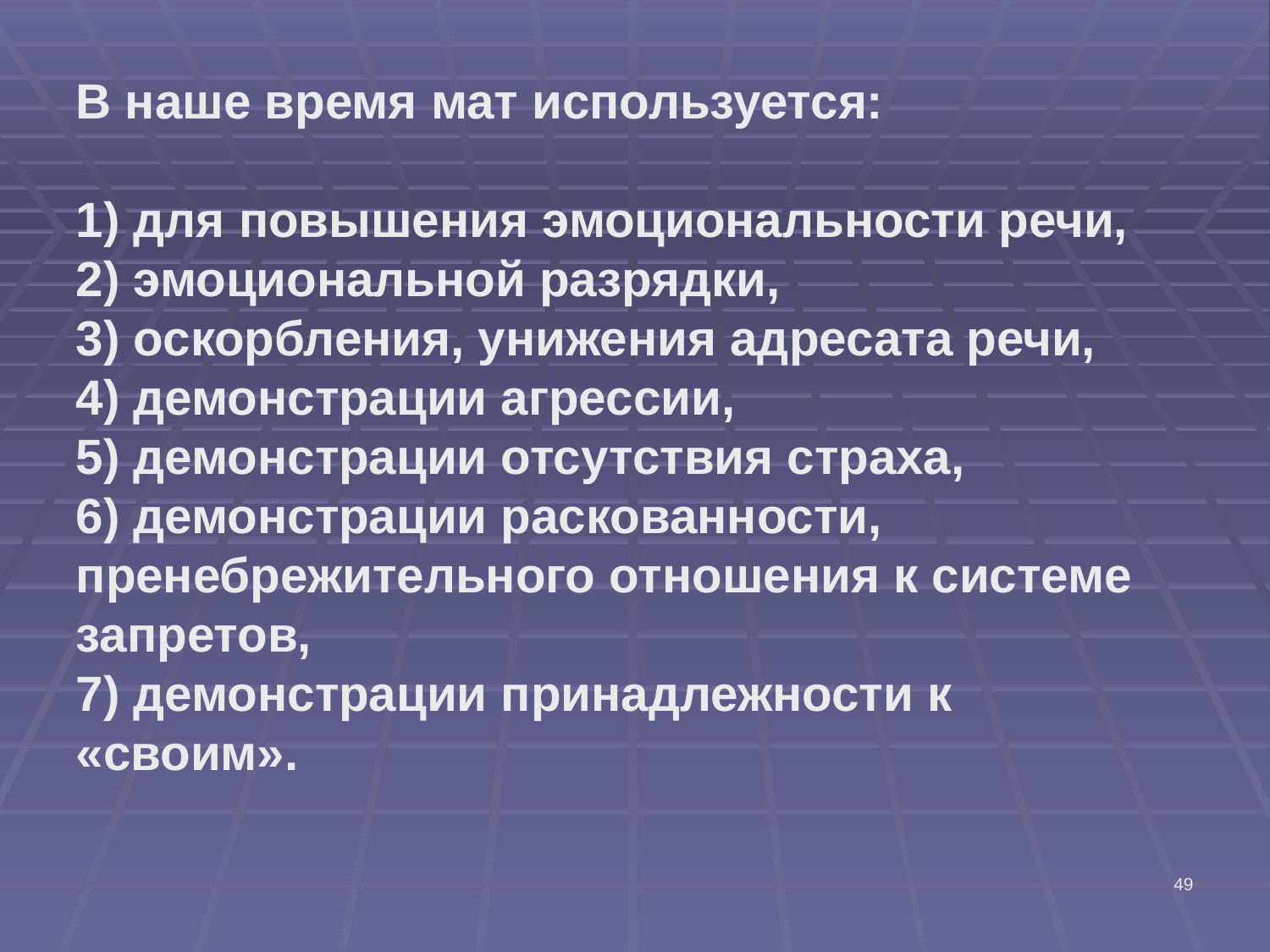

В наше время мат используется:
1) для повышения эмоциональности речи,
2) эмоциональной разрядки,
3) оскорбления, унижения адресата речи,
4) демонстрации агрессии,
5) демонстрации отсутствия страха,
6) демонстрации раскованности, пренебрежительного отношения к системе запретов,
7) демонстрации принадлежности к «своим».
49